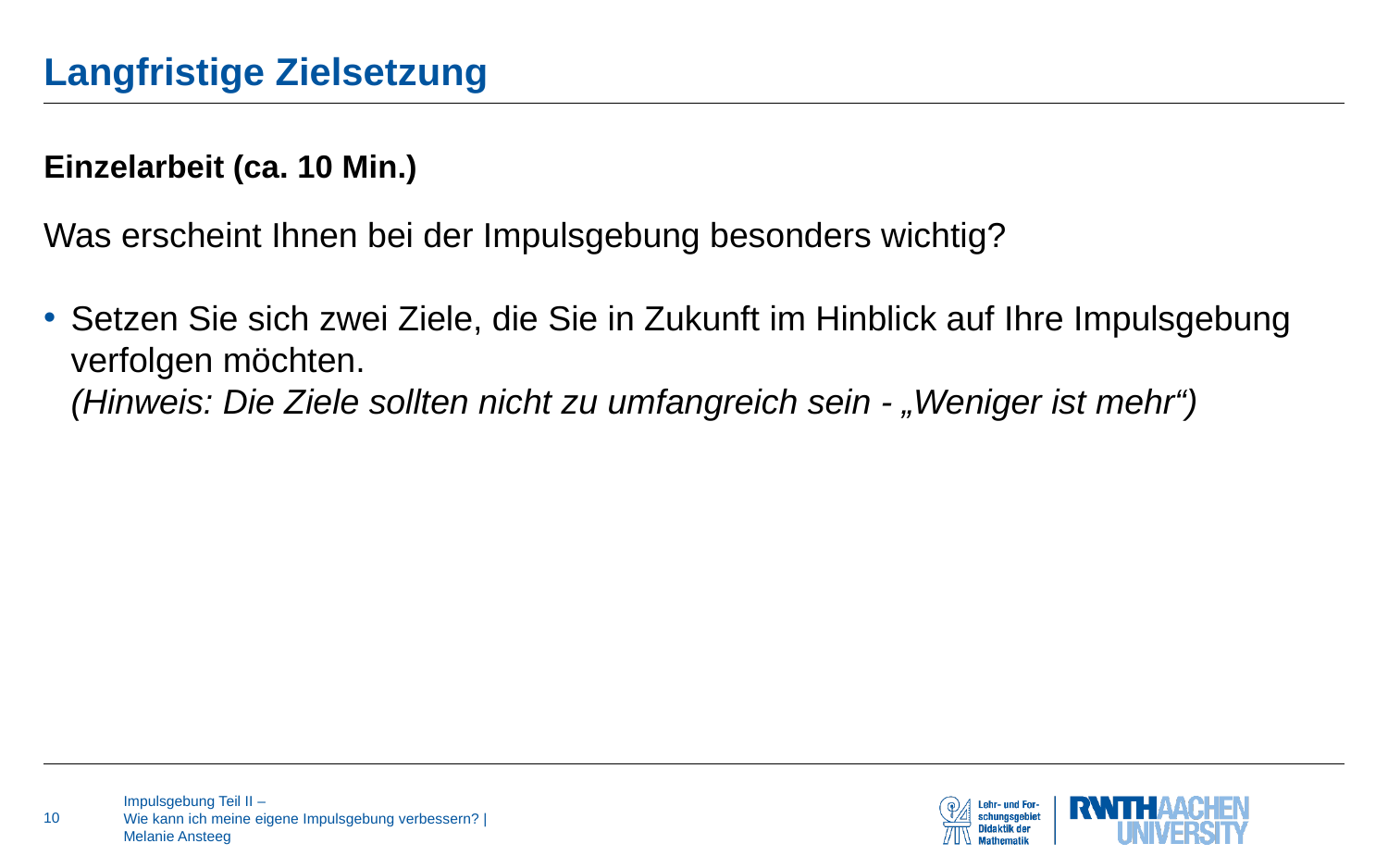

# Langfristige Zielsetzung
Einzelarbeit (ca. 10 Min.)
Was erscheint Ihnen bei der Impulsgebung besonders wichtig?

Setzen Sie sich zwei Ziele, die Sie in Zukunft im Hinblick auf Ihre Impulsgebung verfolgen möchten.
(Hinweis: Die Ziele sollten nicht zu umfangreich sein - „Weniger ist mehr“)